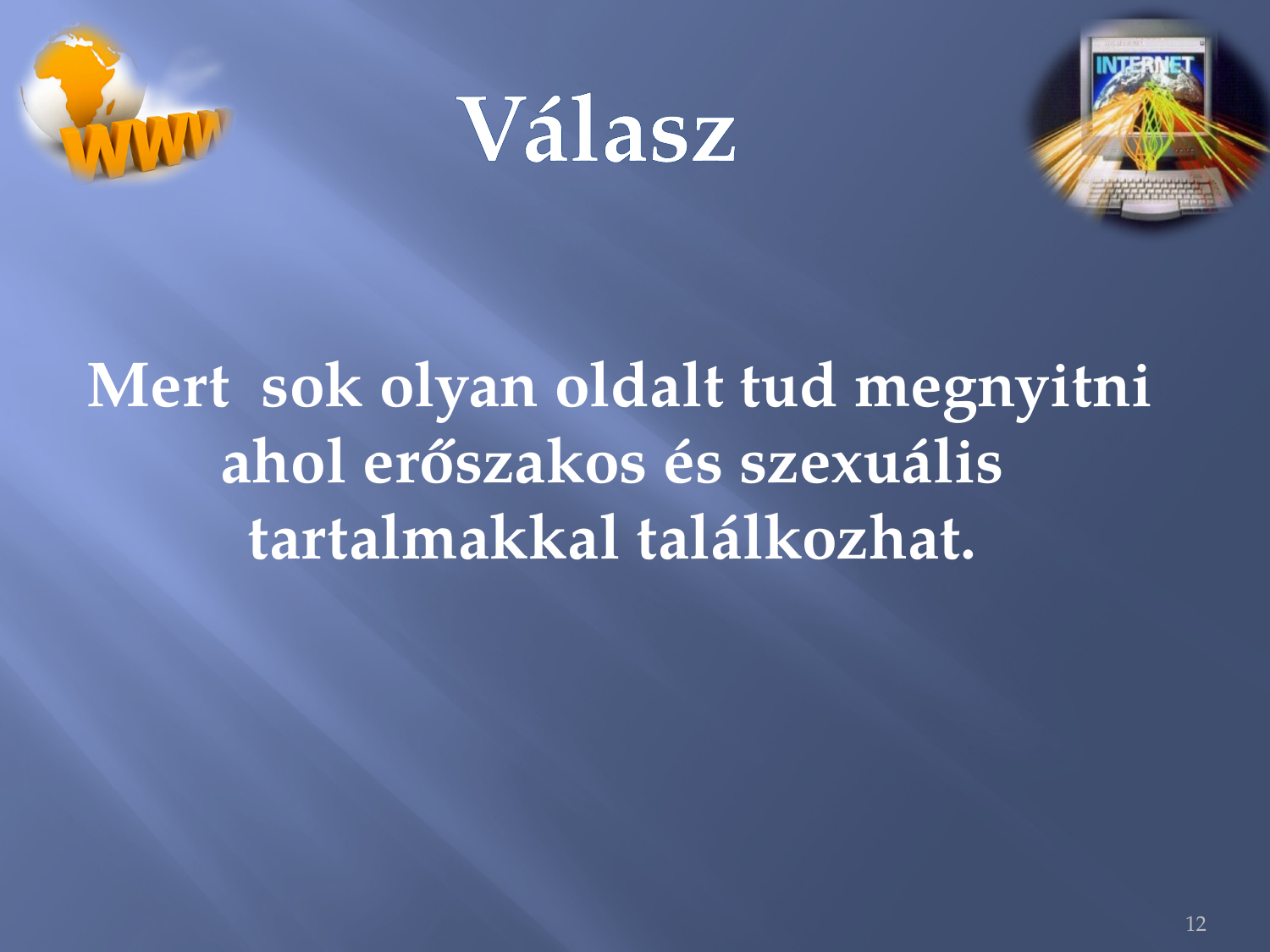

Válasz
Mert  sok olyan oldalt tud megnyitni ahol erőszakos és szexuális  tartalmakkal találkozhat.
12